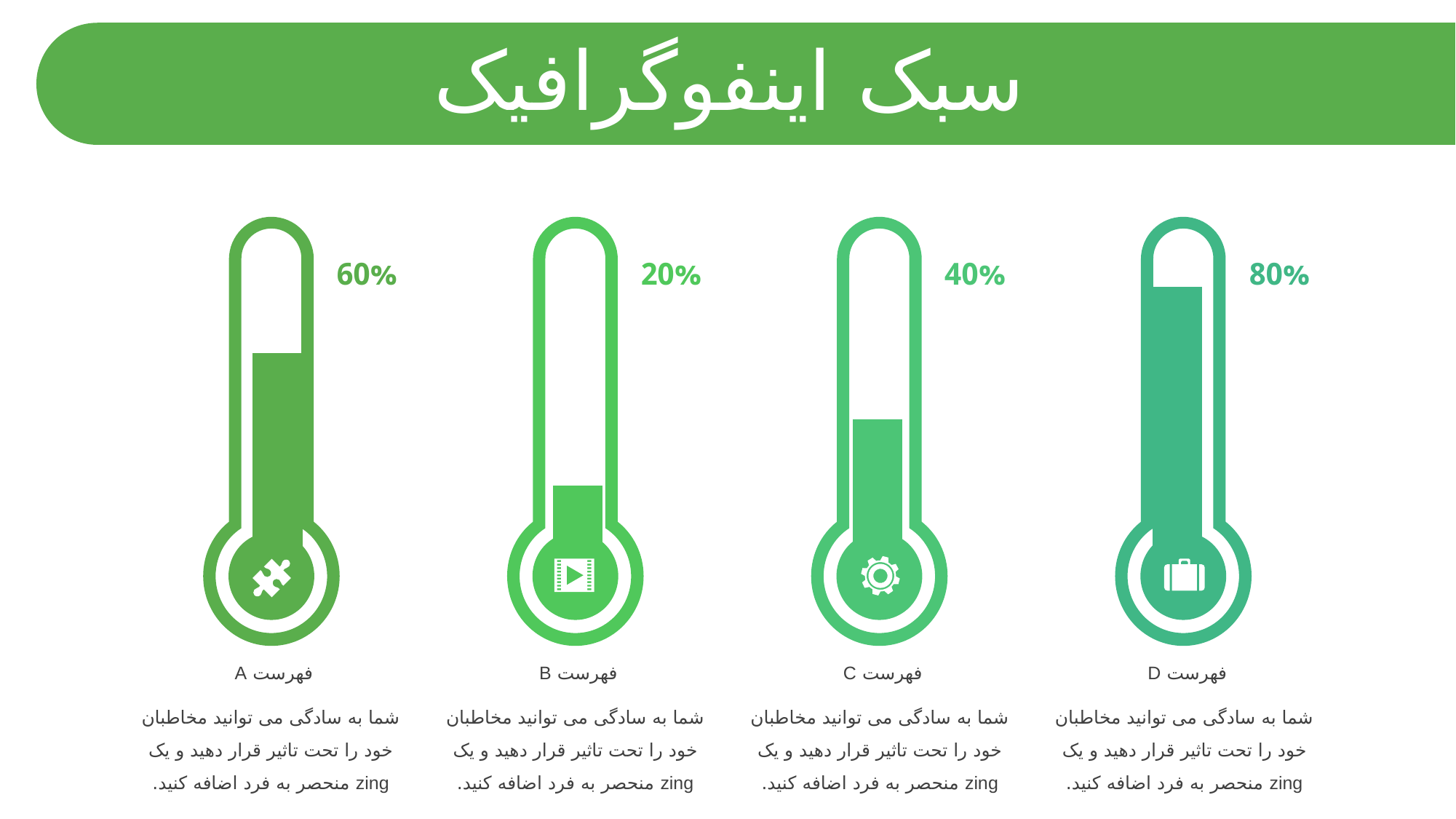

سبک اینفوگرافیک

### Chart

| Category |  |
|---|---|
60%
20%
40%
80%

فهرست A
شما به سادگی می توانید مخاطبان خود را تحت تاثیر قرار دهید و یک zing منحصر به فرد اضافه کنید.
فهرست B
شما به سادگی می توانید مخاطبان خود را تحت تاثیر قرار دهید و یک zing منحصر به فرد اضافه کنید.
فهرست C
شما به سادگی می توانید مخاطبان خود را تحت تاثیر قرار دهید و یک zing منحصر به فرد اضافه کنید.
فهرست D
شما به سادگی می توانید مخاطبان خود را تحت تاثیر قرار دهید و یک zing منحصر به فرد اضافه کنید.